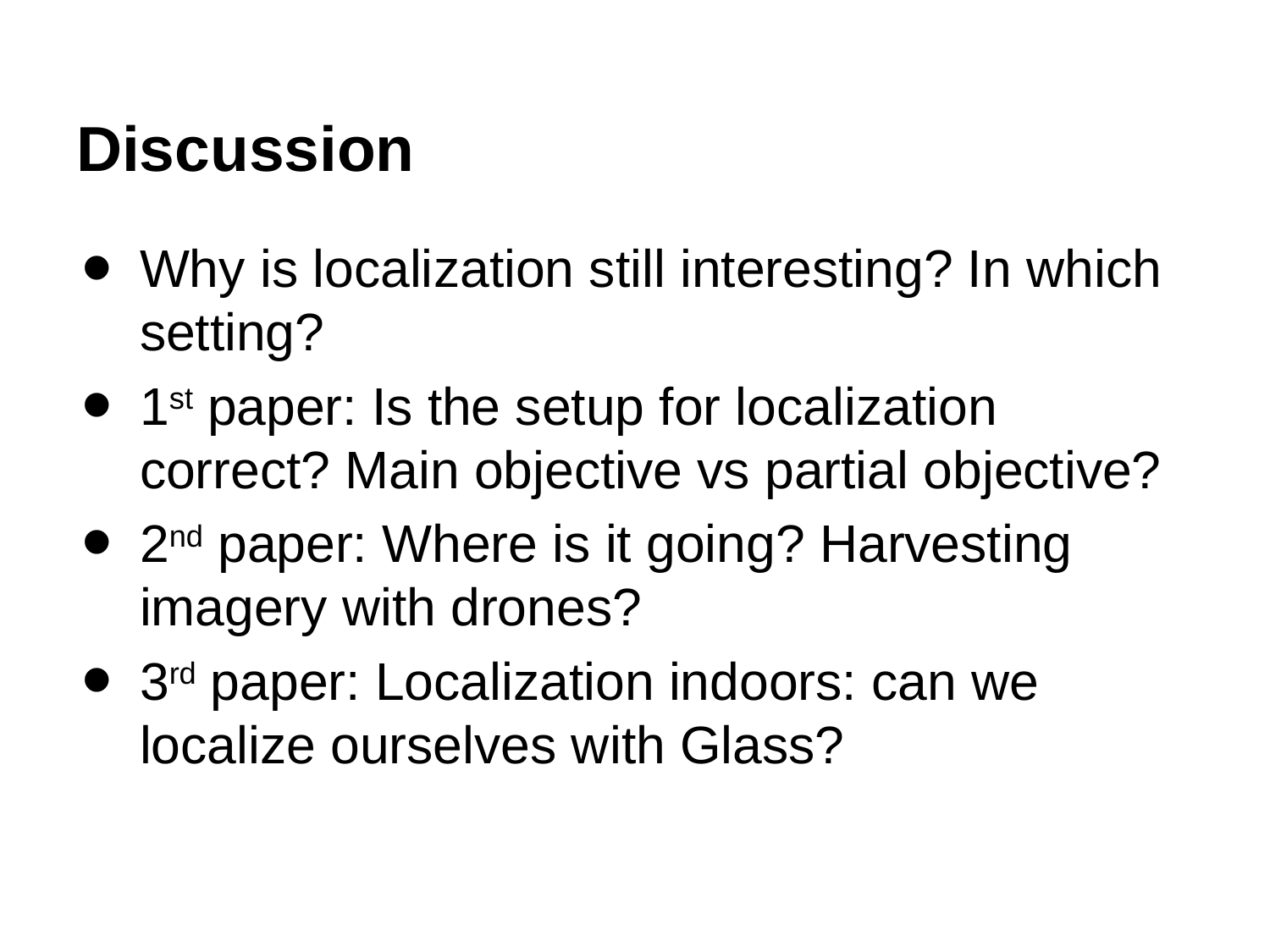

# Discussion
Why is localization still interesting? In which setting?
1st paper: Is the setup for localization correct? Main objective vs partial objective?
2nd paper: Where is it going? Harvesting imagery with drones?
3rd paper: Localization indoors: can we localize ourselves with Glass?